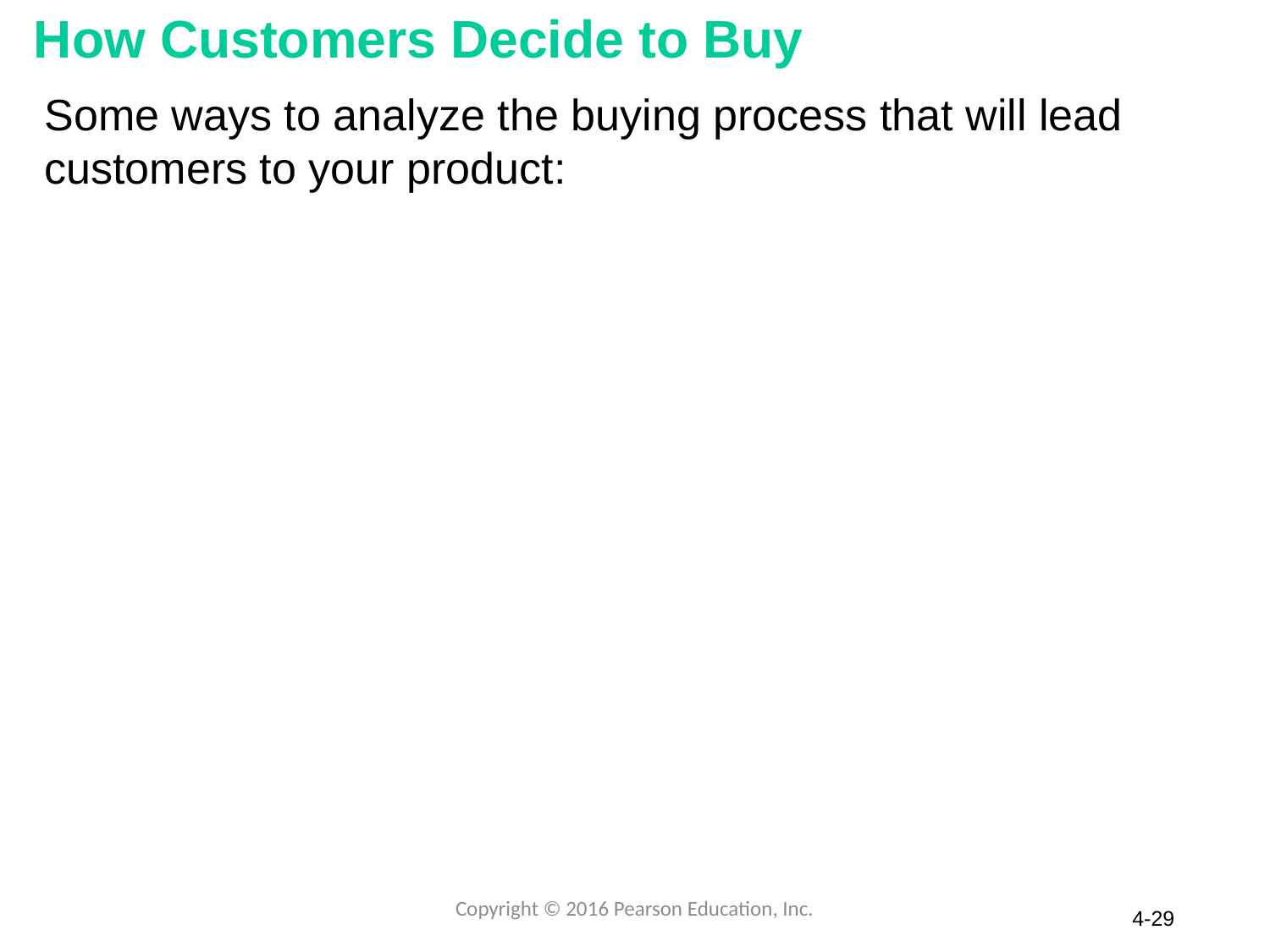

# How Customers Decide to Buy
Some ways to analyze the buying process that will lead customers to your product:

Copyright © 2016 Pearson Education, Inc.